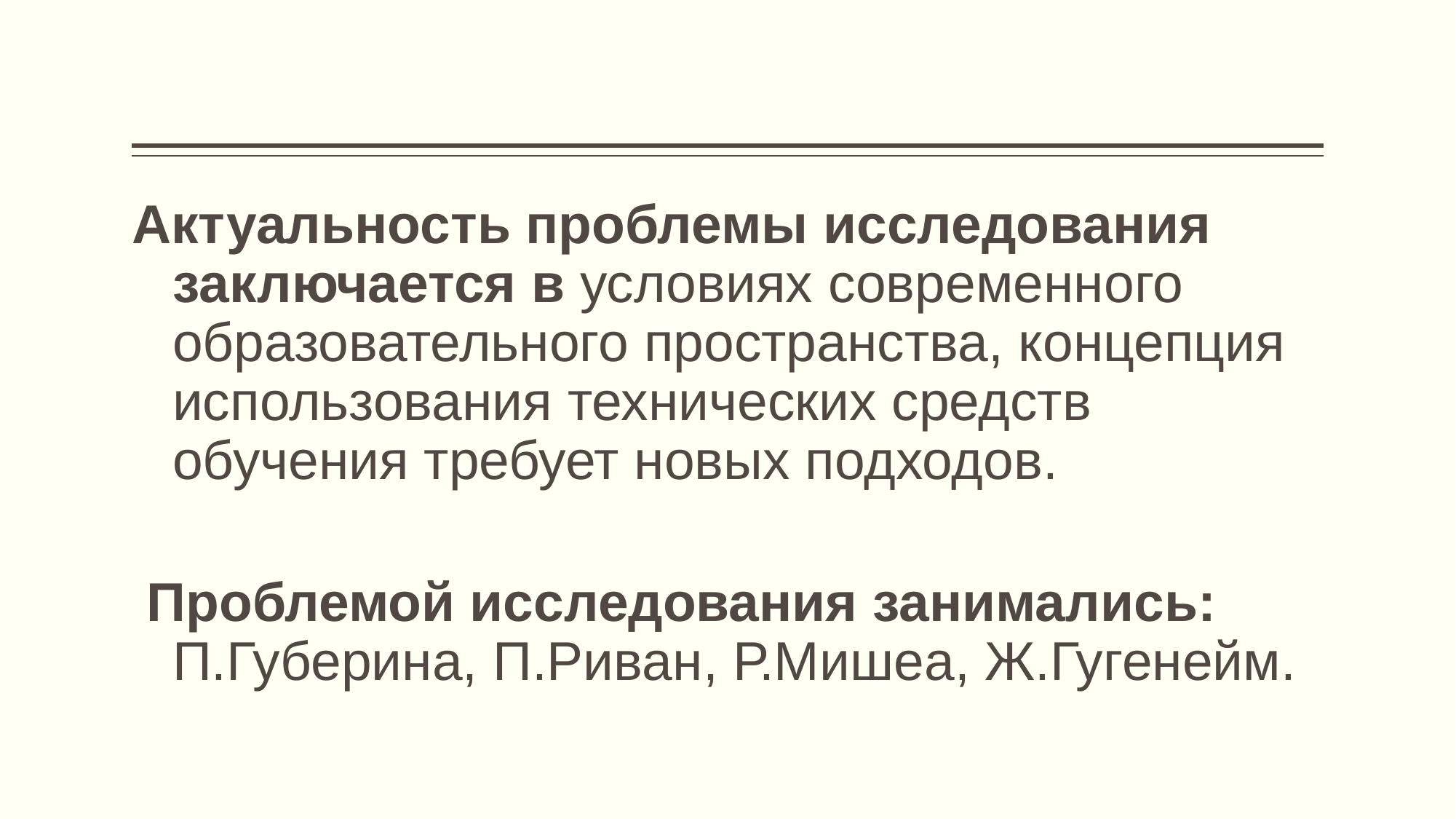

Актуальность проблемы исследования заключается в условиях современного образовательного пространства, концепция использования технических средств обучения требует новых подходов.

 Проблемой исследования занимались: П.Губерина, П.Риван, Р.Мишеа, Ж.Гугенейм.